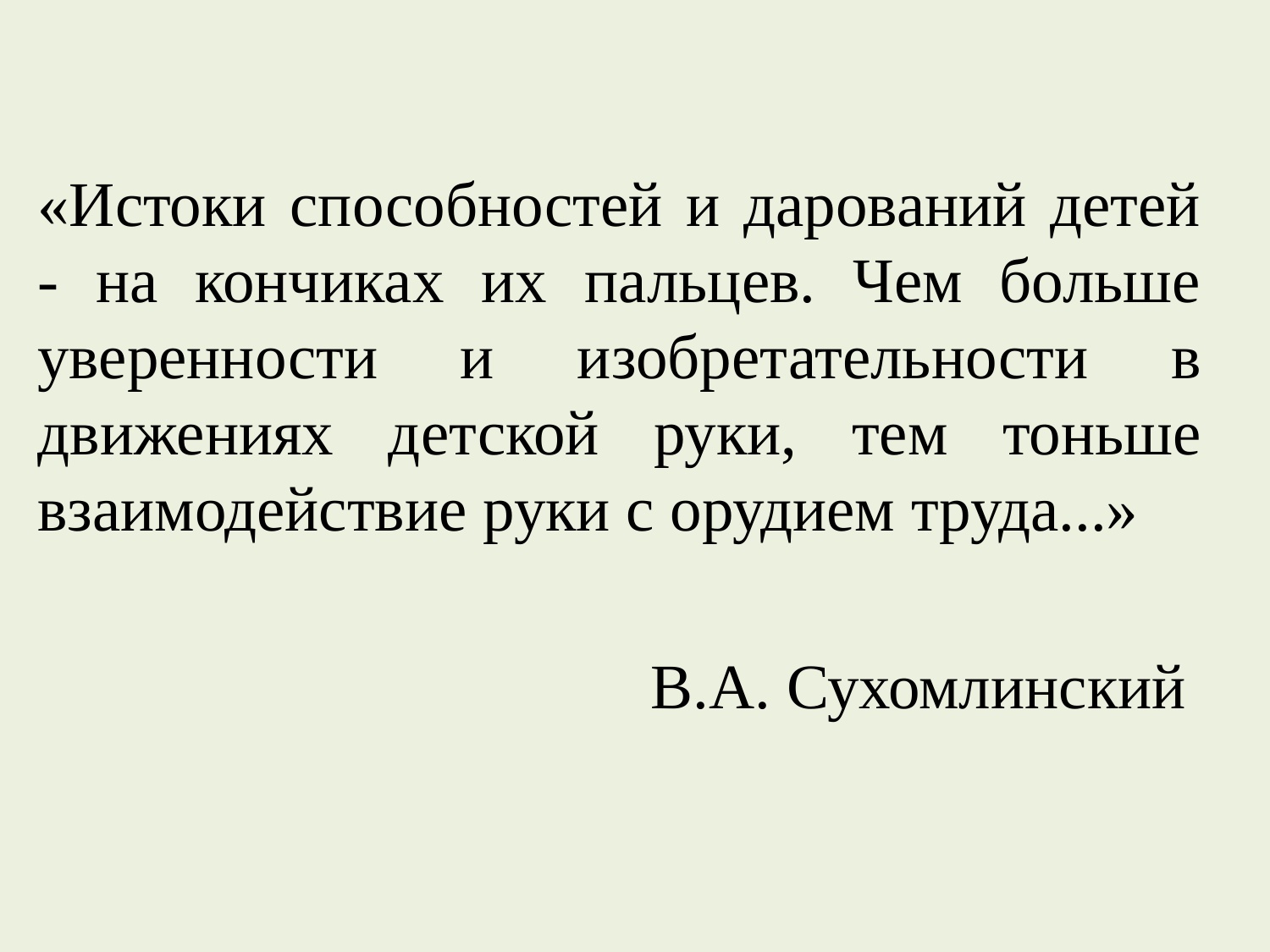

«Истоки способностей и дарований детей - на кончиках их пальцев. Чем больше уверенности и изобретательности в движениях детской руки, тем тоньше взаимодействие руки с орудием труда...»

В.А. Сухомлинский